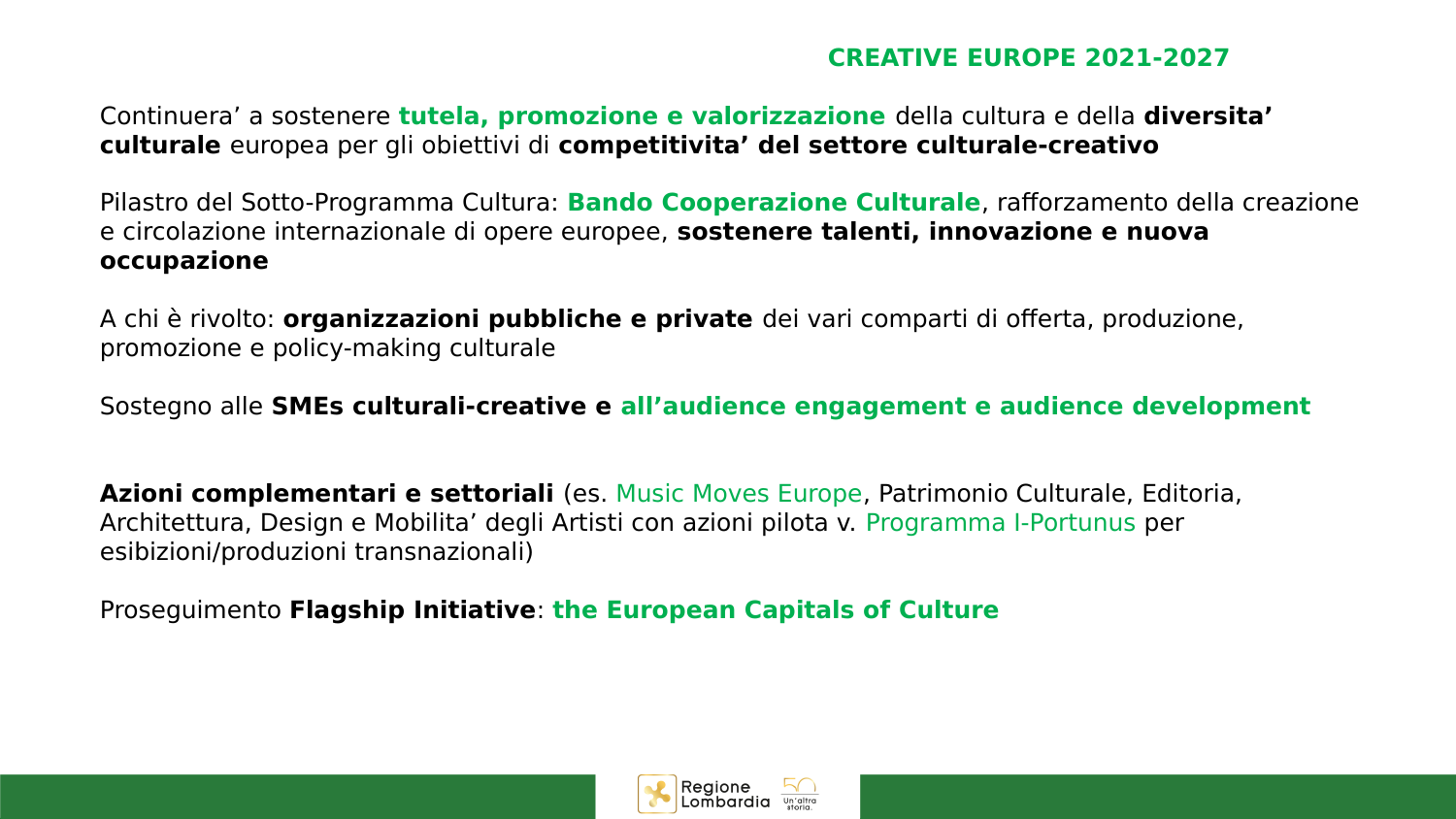

CREATIVE EUROPE 2021-2027
Continuera’ a sostenere tutela, promozione e valorizzazione della cultura e della diversita’ culturale europea per gli obiettivi di competitivita’ del settore culturale-creativo
Pilastro del Sotto-Programma Cultura: Bando Cooperazione Culturale, rafforzamento della creazione e circolazione internazionale di opere europee, sostenere talenti, innovazione e nuova occupazione
A chi è rivolto: organizzazioni pubbliche e private dei vari comparti di offerta, produzione, promozione e policy-making culturale
Sostegno alle SMEs culturali-creative e all’audience engagement e audience development
Azioni complementari e settoriali (es. Music Moves Europe, Patrimonio Culturale, Editoria, Architettura, Design e Mobilita’ degli Artisti con azioni pilota v. Programma I-Portunus per esibizioni/produzioni transnazionali)
Proseguimento Flagship Initiative: the European Capitals of Culture